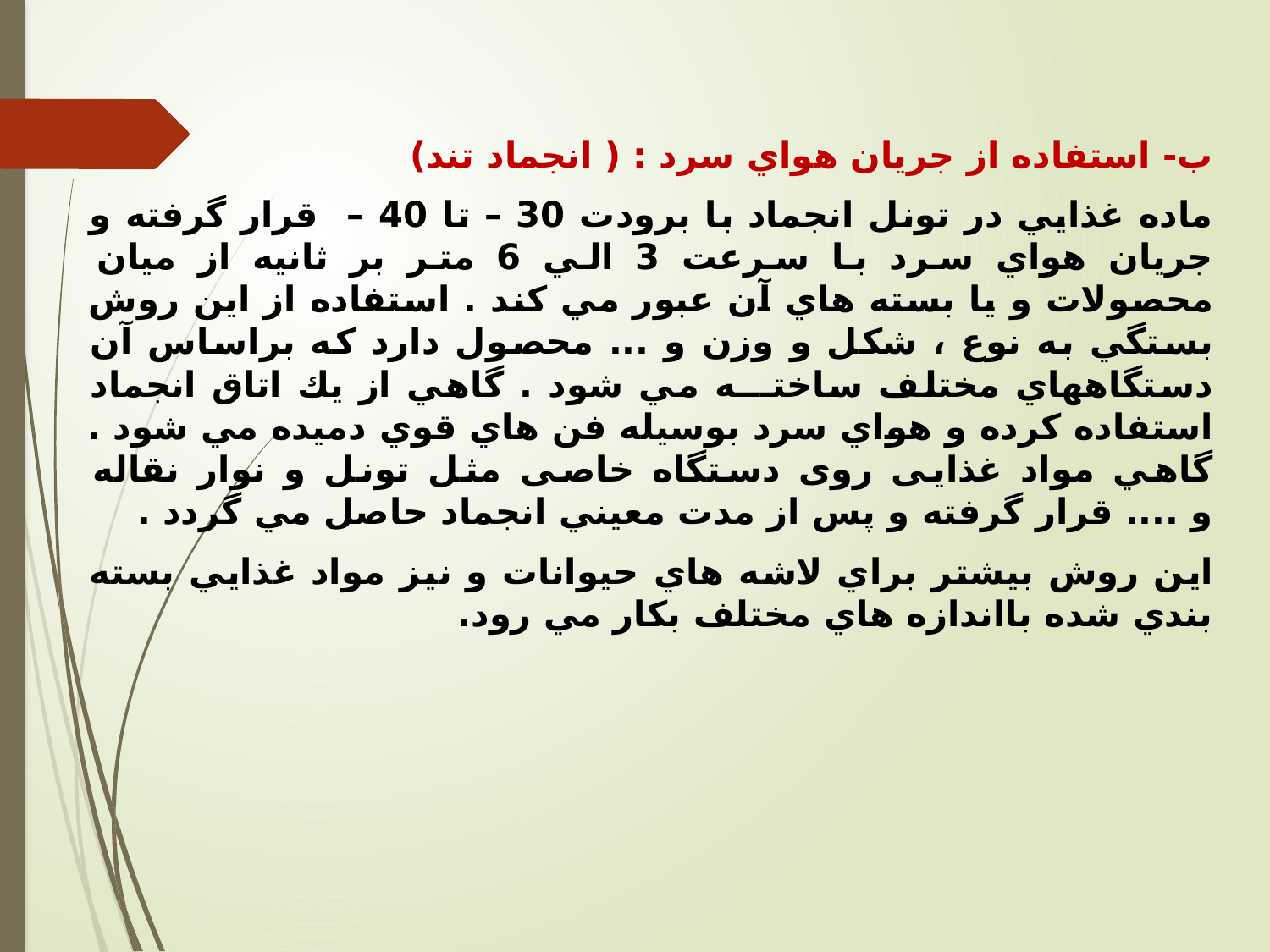

ب- استفاده از جريان هواي سرد : ( انجماد تند)
ماده غذايي در تونل انجماد با برودت 30 – تا 40 –  قرار گرفته و جريان هواي سرد با سرعت 3 الي 6 متر بر ثانيه از ميان محصولات و يا بسته هاي آن عبور مي کند . استفاده از اين روش بستگي به نوع ، شكل و وزن و ... محصول دارد كه براساس آن دستگاههاي مختلف ساختـــه مي شود . گاهي از يك اتاق انجماد استفاده كرده و هواي سرد بوسيله فن هاي قوي دميده مي شود . گاهي مواد غذایی روی دستگاه خاصی مثل تونل و نوار نقاله و .... قرار گرفته و پس از مدت معيني انجماد حاصل مي گردد .
اين روش بيشتر براي لاشه هاي حيوانات و نيز مواد غذايي بسته بندي شده بااندازه هاي مختلف بکار مي رود.